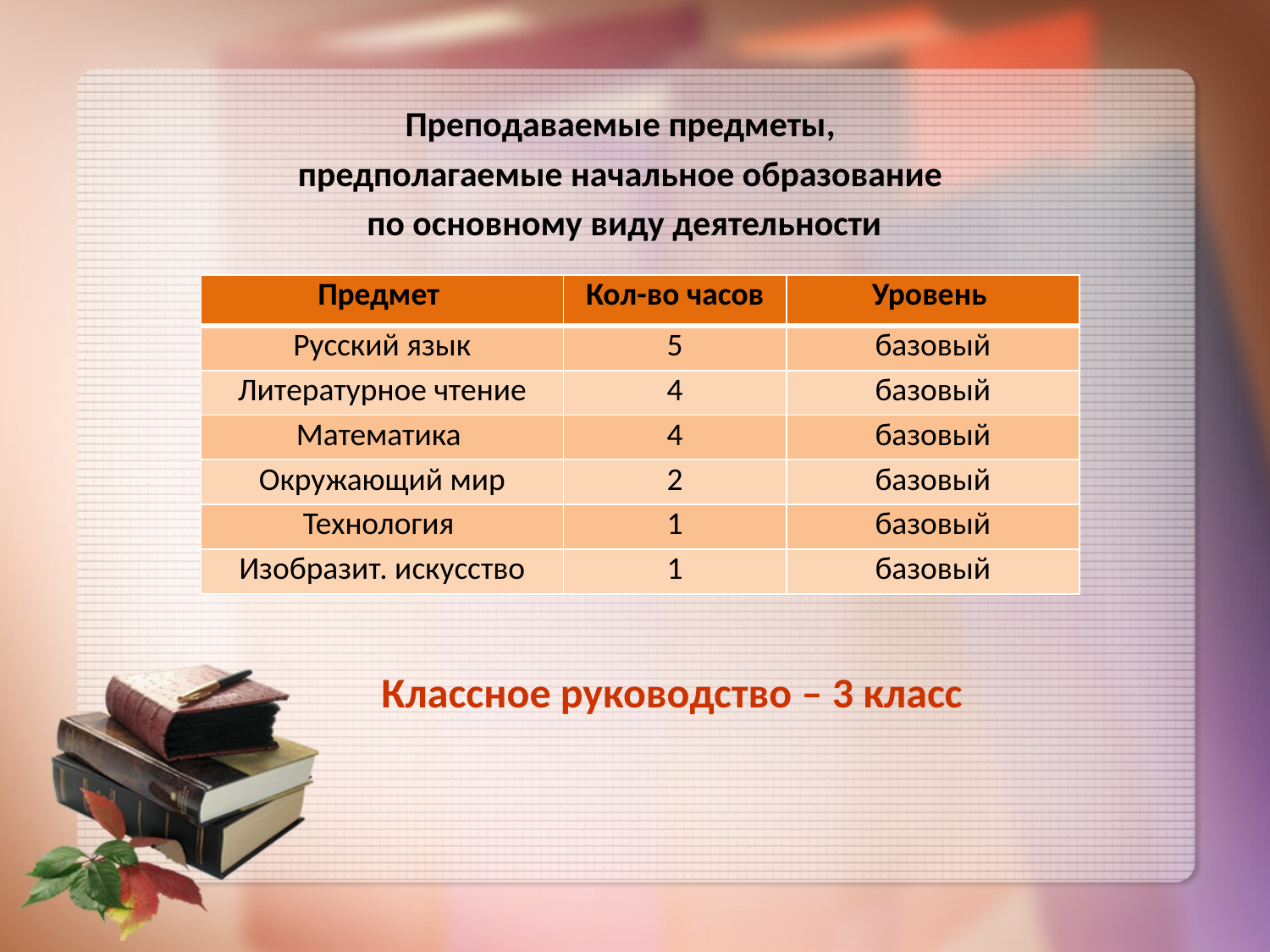

Преподаваемые предметы,
предполагаемые начальное образование
по основному виду деятельности

          Классное руководство – 3 класс
| Предмет | Кол-во часов | Уровень |
| --- | --- | --- |
| Русский язык | 5 | базовый |
| Литературное чтение | 4 | базовый |
| Математика | 4 | базовый |
| Окружающий мир | 2 | базовый |
| Технология | 1 | базовый |
| Изобразит. искусство | 1 | базовый |